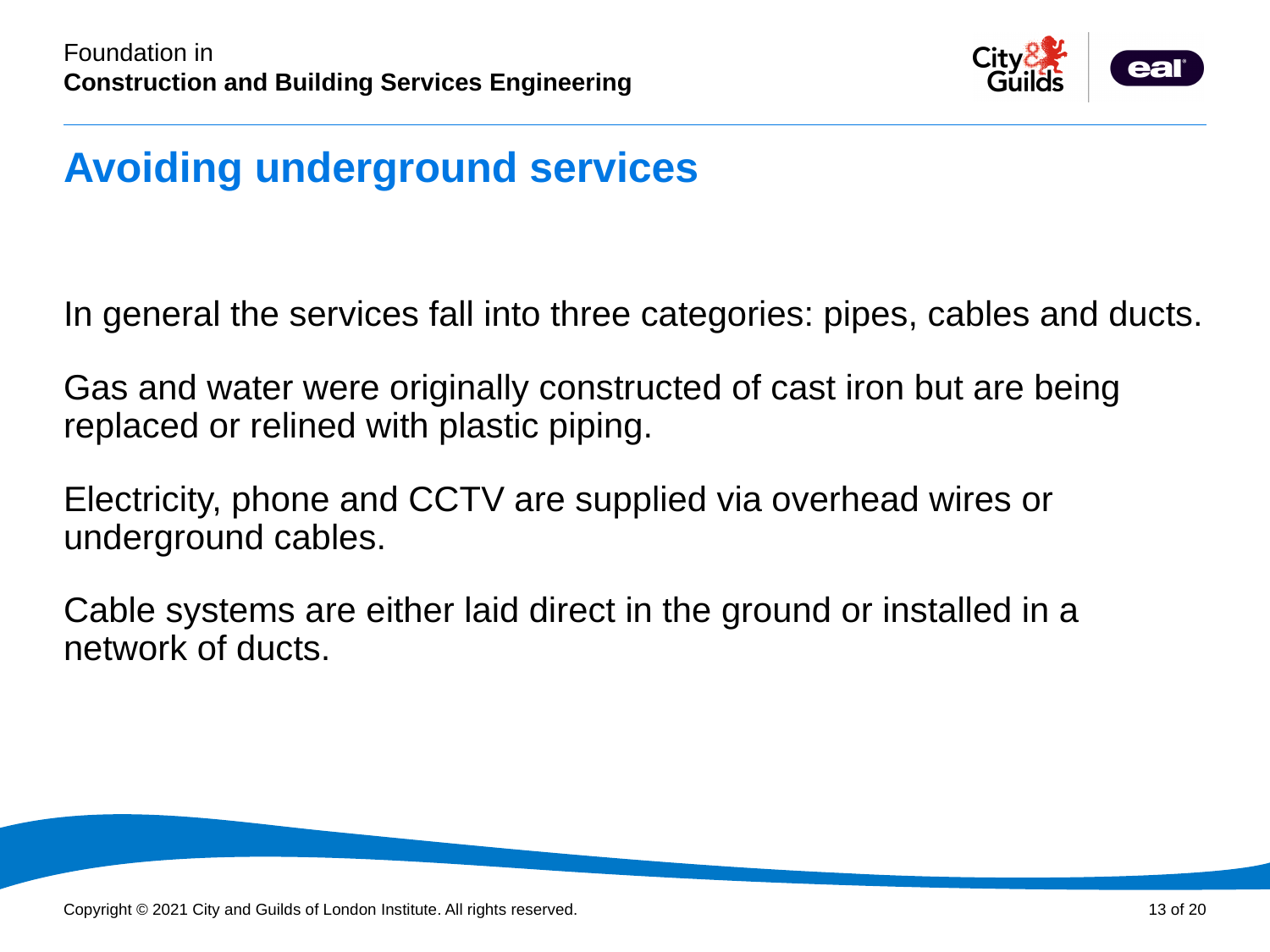

# Avoiding underground services

In general the services fall into three categories: pipes, cables and ducts.
Gas and water were originally constructed of cast iron but are being replaced or relined with plastic piping.
Electricity, phone and CCTV are supplied via overhead wires or underground cables.
Cable systems are either laid direct in the ground or installed in a network of ducts.